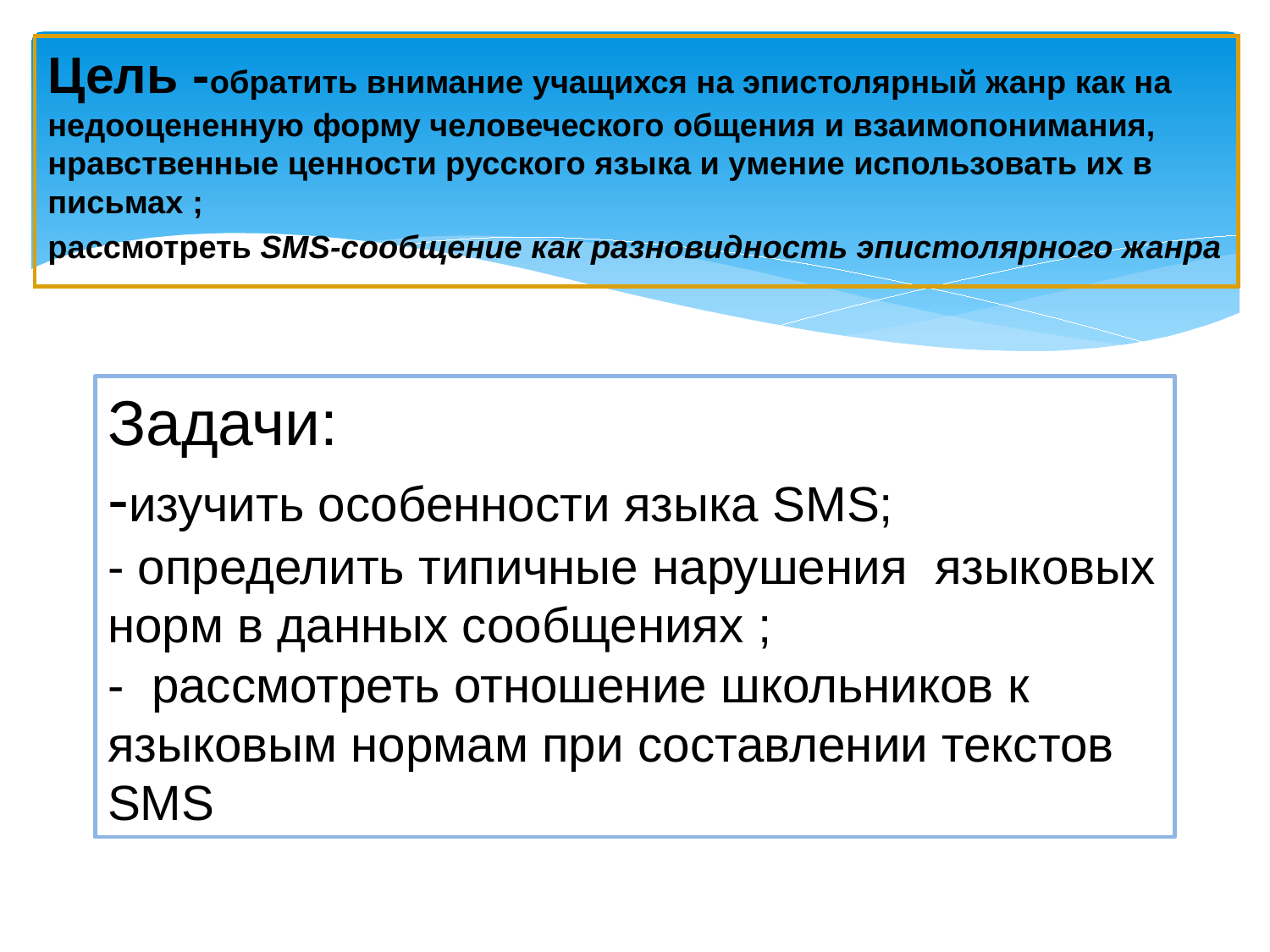

Цель -обратить внимание учащихся на эпистолярный жанр как на недооцененную форму человеческого общения и взаимопонимания, нравственные ценности русского языка и умение использовать их в письмах ;
рассмотреть SMS-сообщение как разновидность эпистолярного жанра
Задачи:
-изучить особенности языка SMS;
- определить типичные нарушения  языковых норм в данных сообщениях ;
-  рассмотреть отношение школьников к языковым нормам при составлении текстов SMS